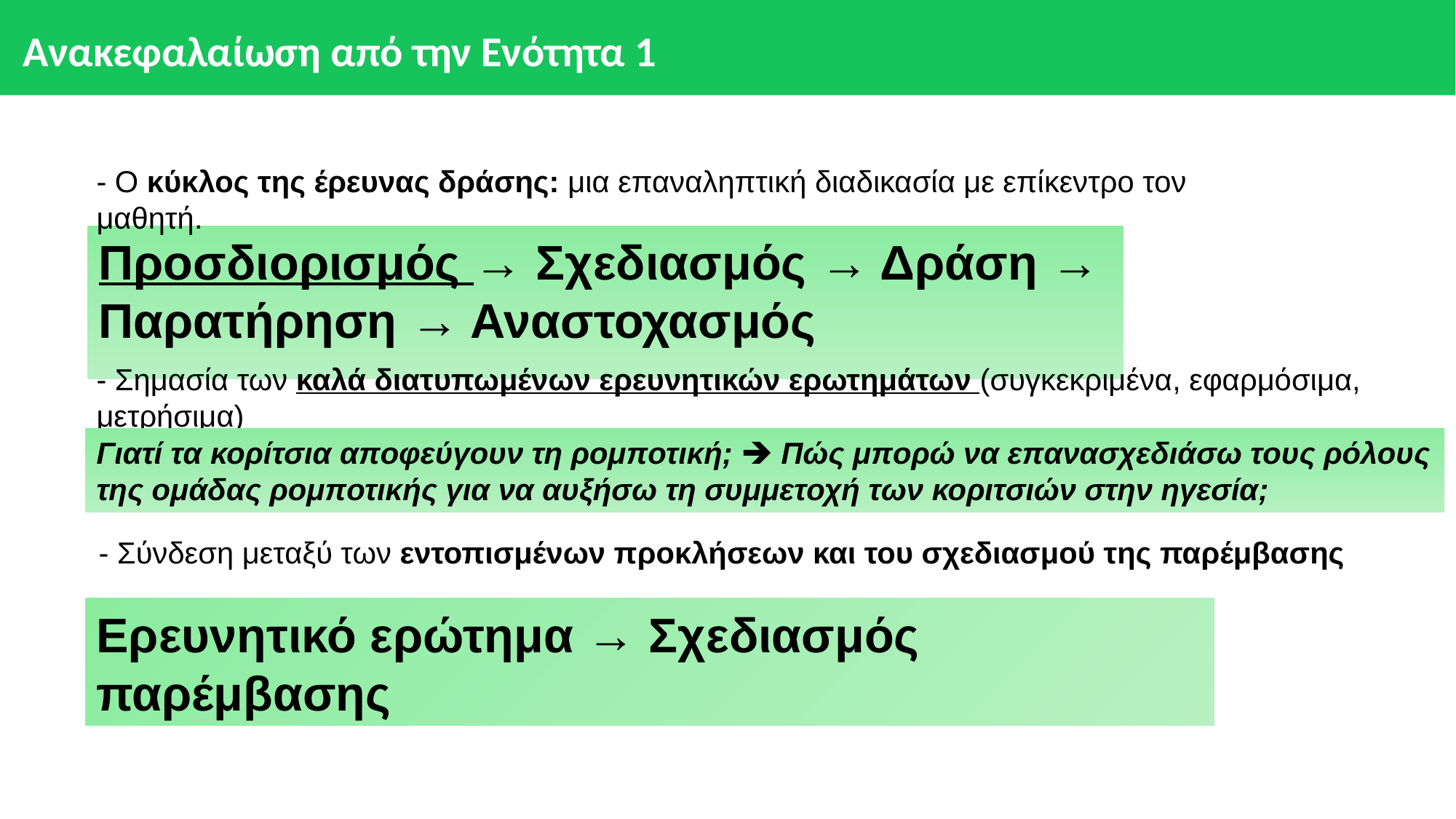

# Ανακεφαλαίωση από την Ενότητα 1

- Ο κύκλος της έρευνας δράσης: μια επαναληπτική διαδικασία με επίκεντρο τον μαθητή.

Προσδιορισμός → Σχεδιασμός → Δράση → Παρατήρηση → Αναστοχασμός

- Σημασία των καλά διατυπωμένων ερευνητικών ερωτημάτων (συγκεκριμένα, εφαρμόσιμα, μετρήσιμα)
Γιατί τα κορίτσια αποφεύγουν τη ρομποτική; 🡺 Πώς μπορώ να επανασχεδιάσω τους ρόλους της ομάδας ρομποτικής για να αυξήσω τη συμμετοχή των κοριτσιών στην ηγεσία;
- Σύνδεση μεταξύ των εντοπισμένων προκλήσεων και του σχεδιασμού της παρέμβασης

Ερευνητικό ερώτημα → Σχεδιασμός παρέμβασης